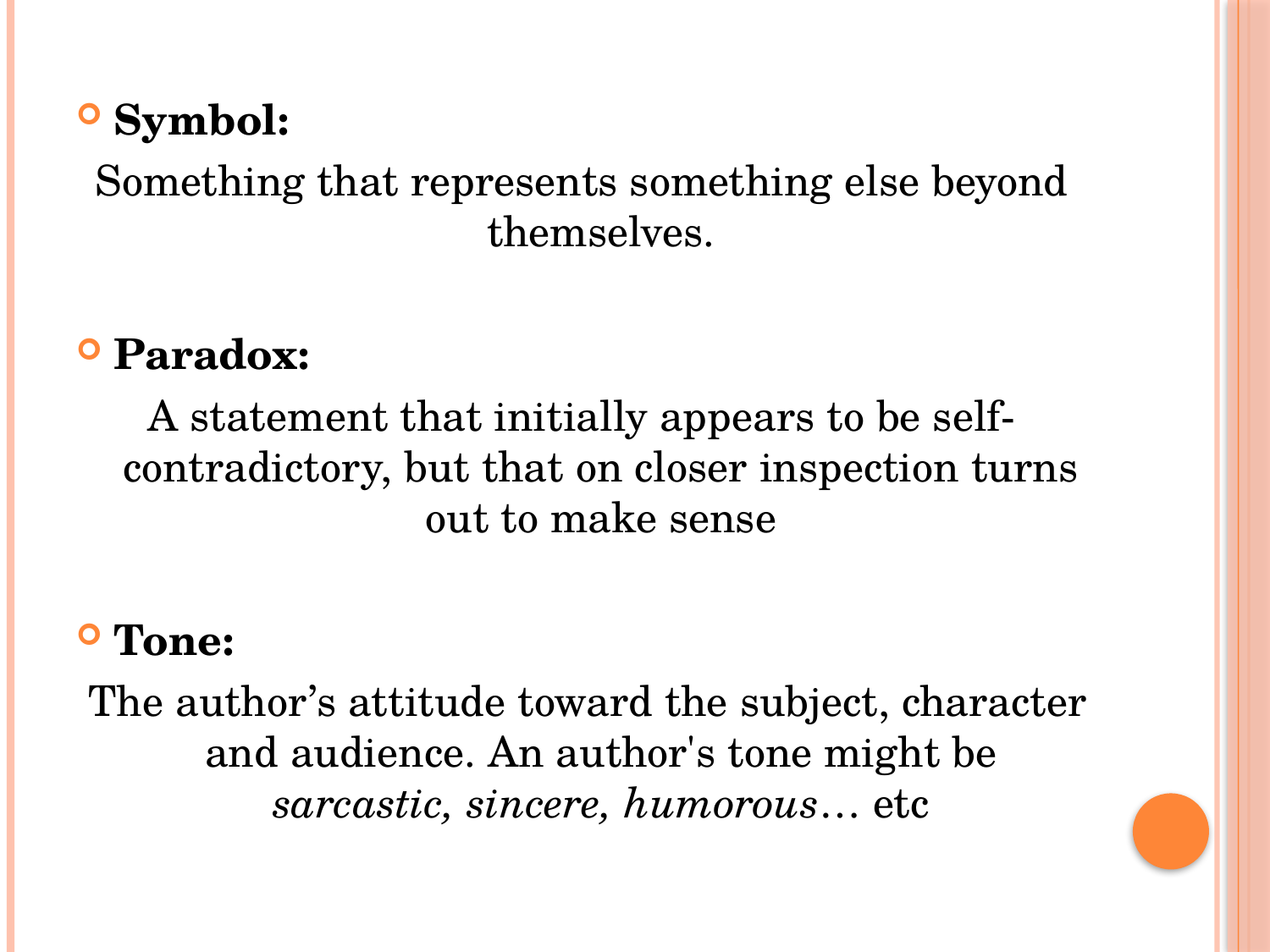

Symbol:
Something that represents something else beyond themselves.

Paradox:
A statement that initially appears to be self-contradictory, but that on closer inspection turns out to make sense

Tone:
 The author’s attitude toward the subject, character and audience. An author's tone might be sarcastic, sincere, humorous… etc